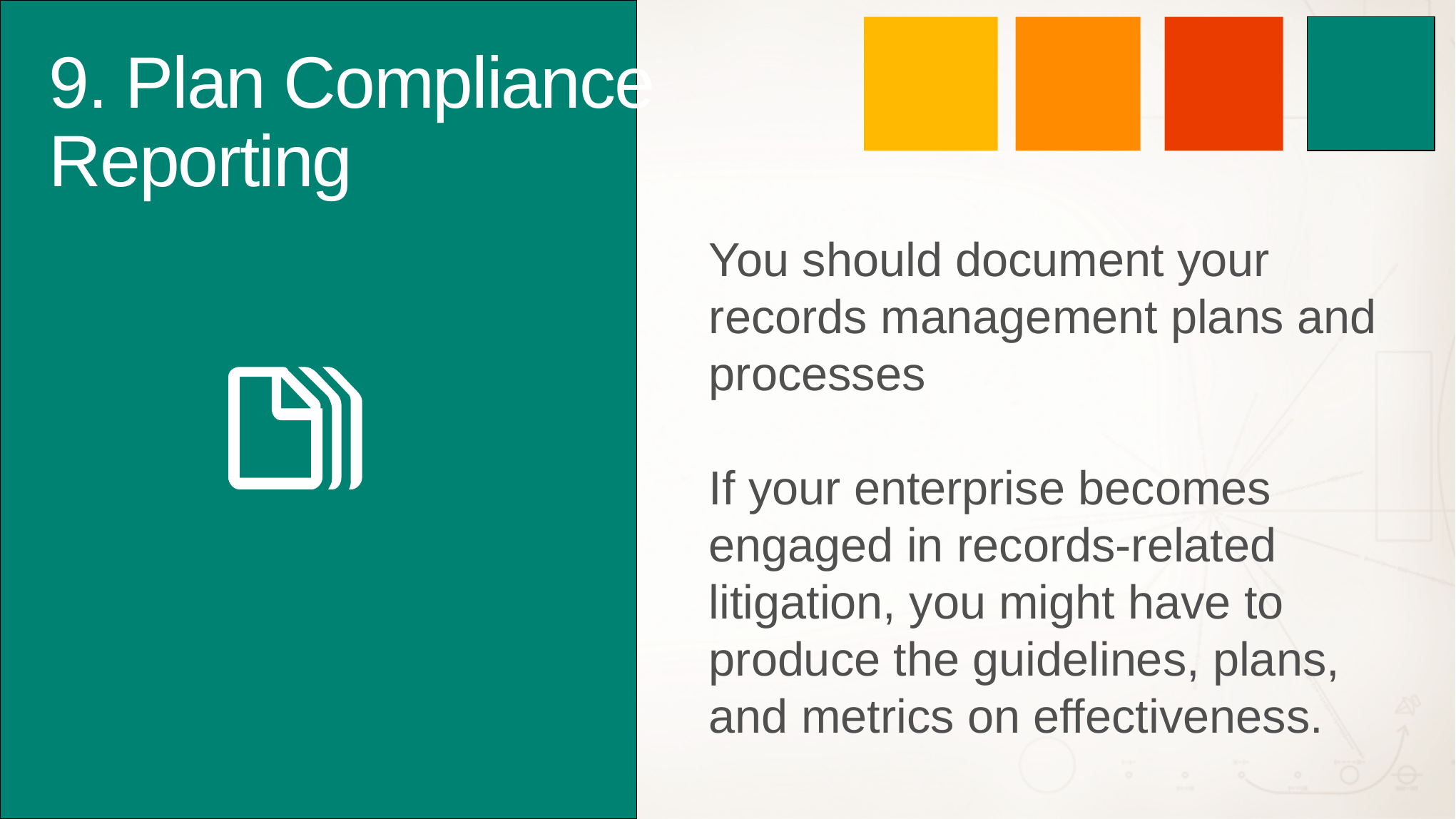

# 9. Plan Compliance Reporting
You should document your records management plans and processes

If your enterprise becomes engaged in records-related litigation, you might have to produce the guidelines, plans, and metrics on effectiveness.